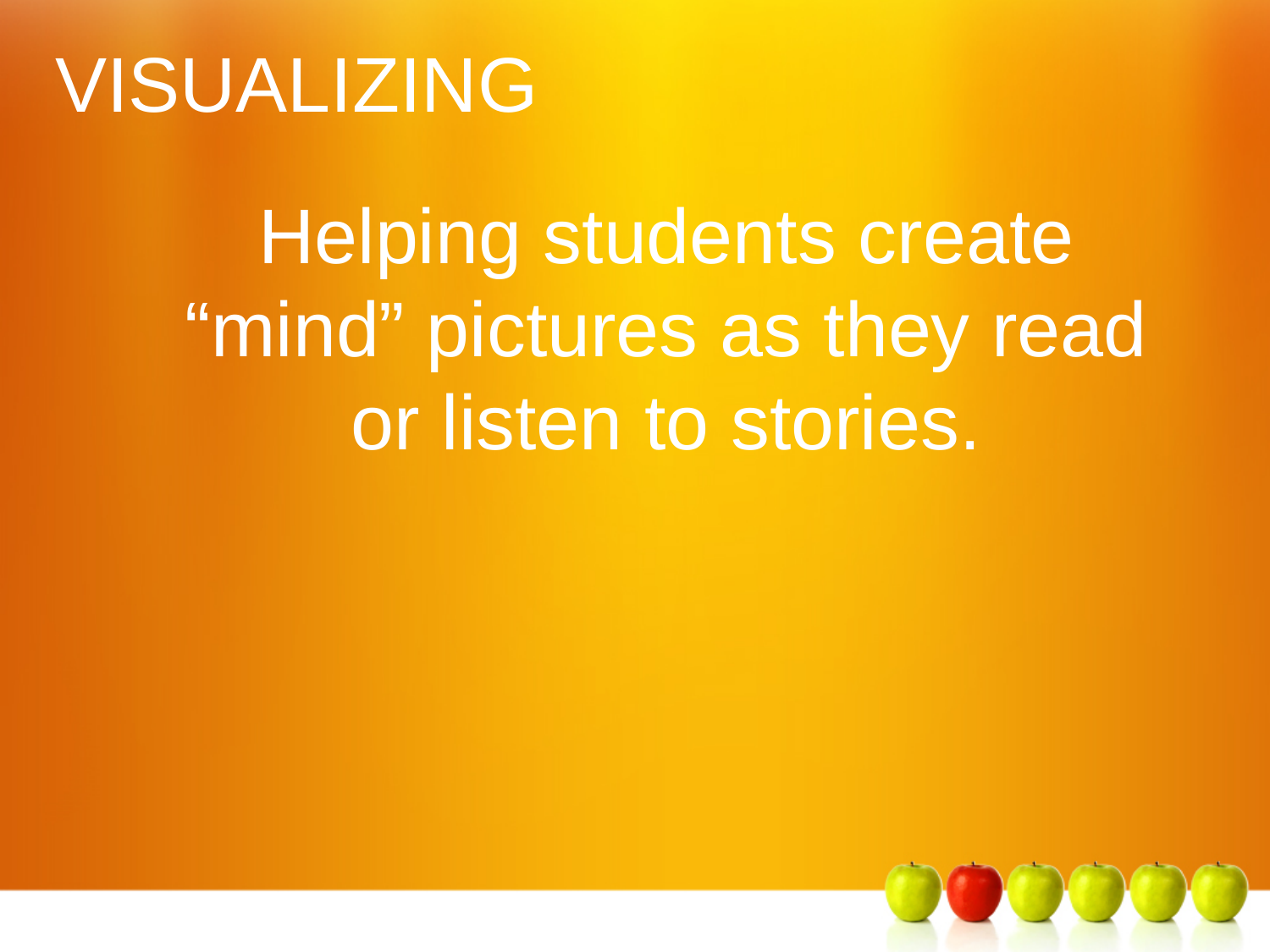

# VISUALIZING
Helping students create “mind” pictures as they read or listen to stories.